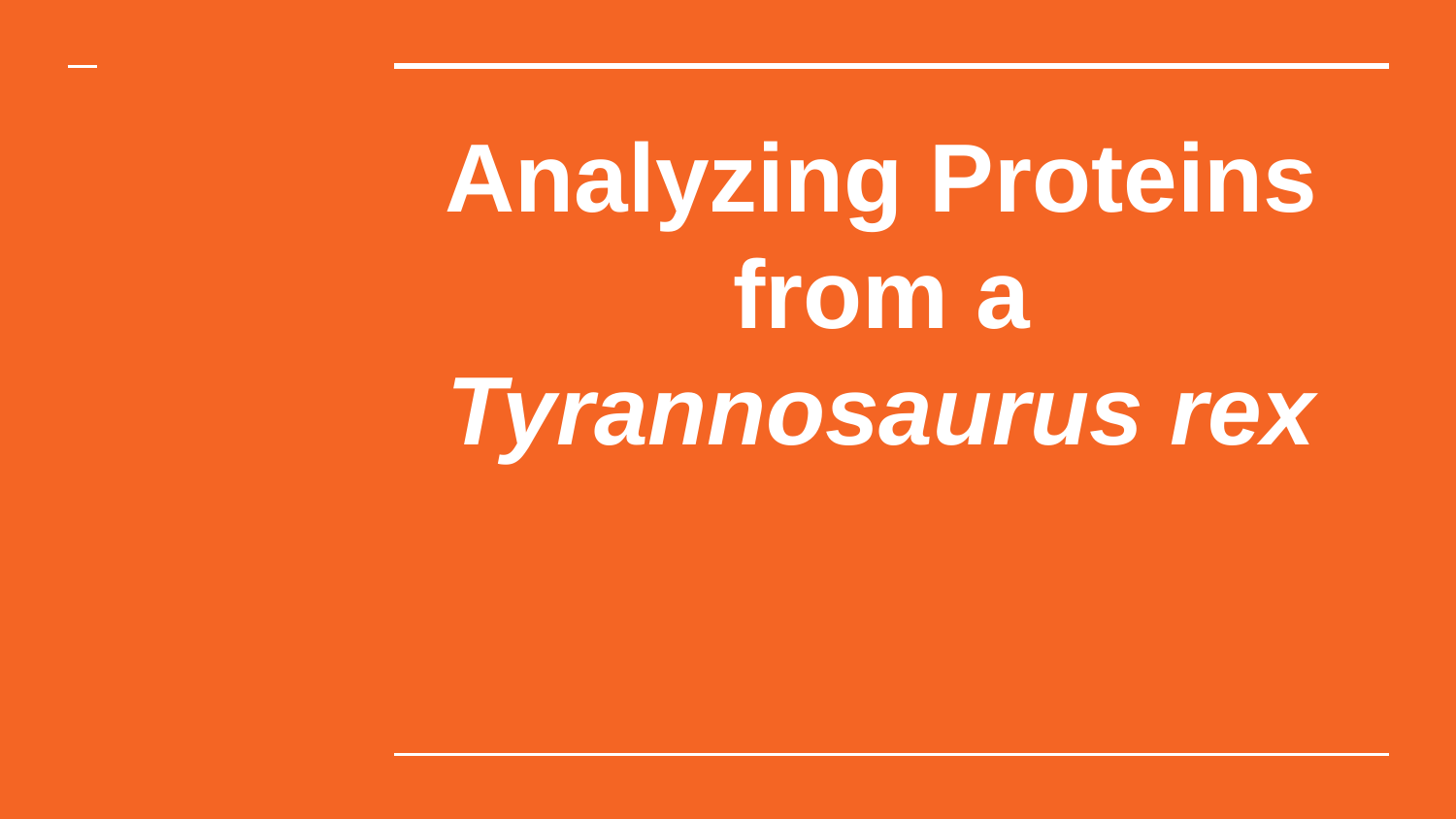

# Analyzing Proteins from a Tyrannosaurus rex